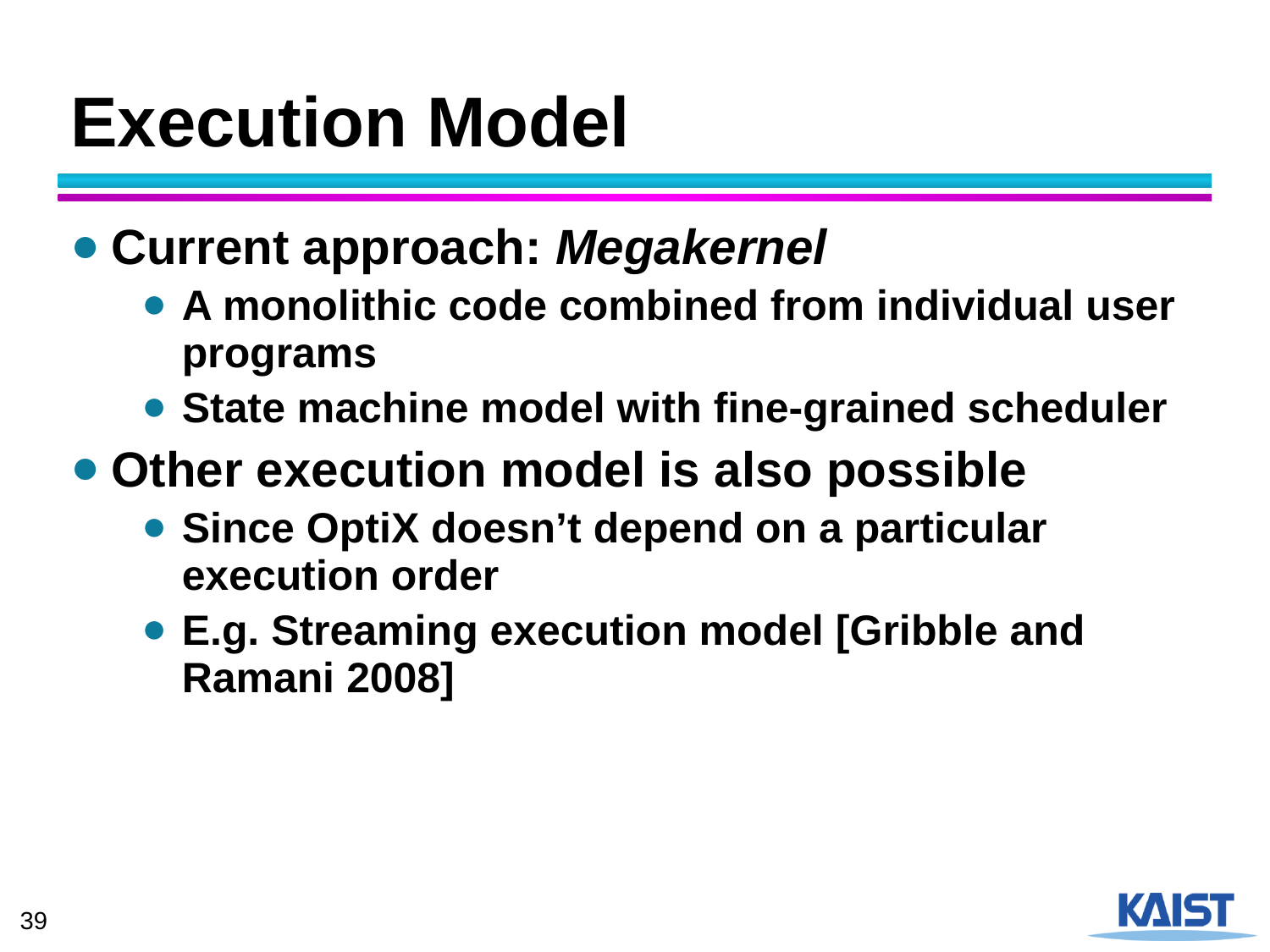

# Execution Model
Current approach: Megakernel
A monolithic code combined from individual user programs
State machine model with fine-grained scheduler
Other execution model is also possible
Since OptiX doesn’t depend on a particular execution order
E.g. Streaming execution model [Gribble and Ramani 2008]